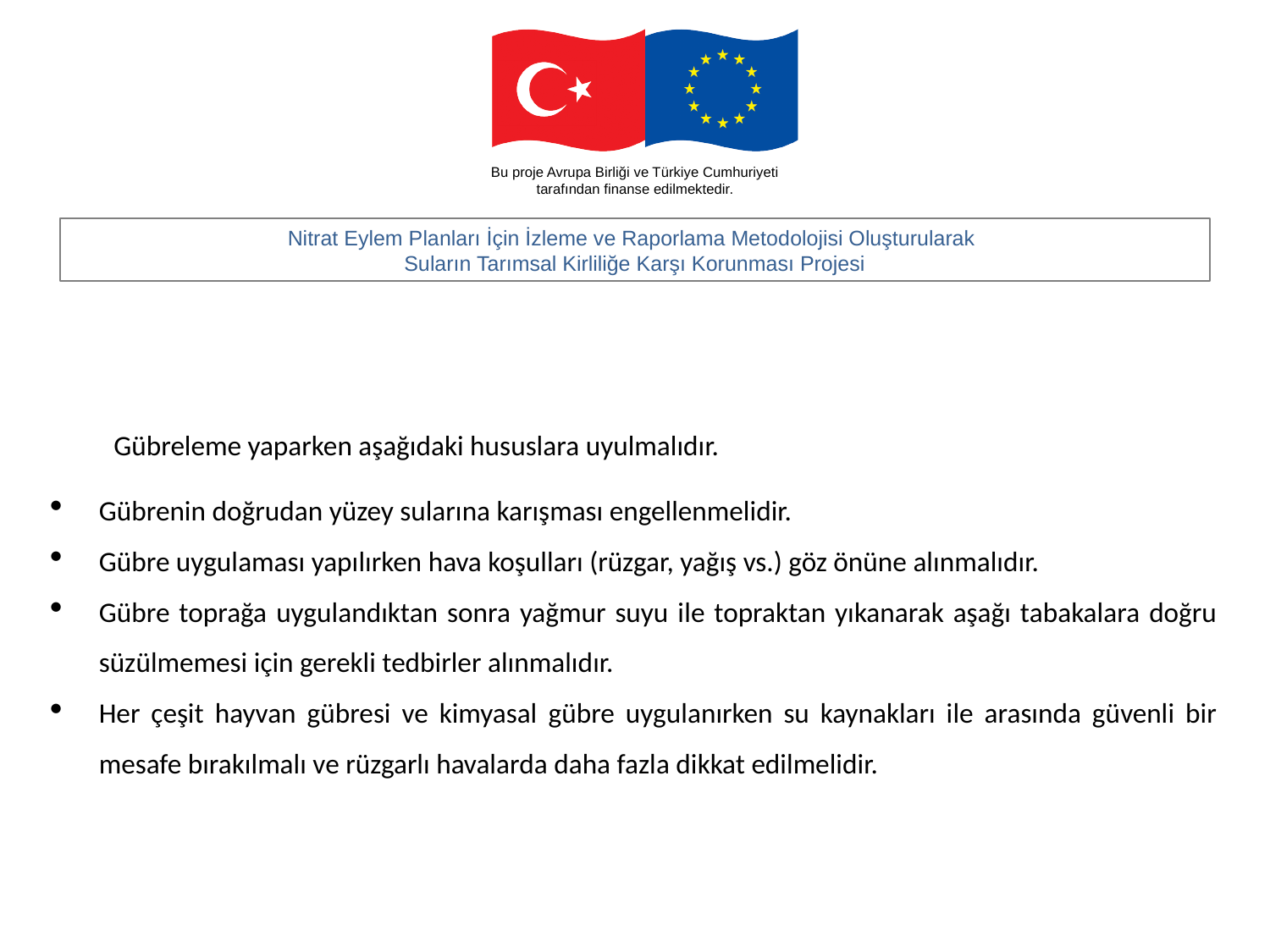

Gübreleme yaparken aşağıdaki hususlara uyulmalıdır.
Gübrenin doğrudan yüzey sularına karışması engellenmelidir.
Gübre uygulaması yapılırken hava koşulları (rüzgar, yağış vs.) göz önüne alınmalıdır.
Gübre toprağa uygulandıktan sonra yağmur suyu ile topraktan yıkanarak aşağı tabakalara doğru süzülmemesi için gerekli tedbirler alınmalıdır.
Her çeşit hayvan gübresi ve kimyasal gübre uygulanırken su kaynakları ile arasında güvenli bir mesafe bırakılmalı ve rüzgarlı havalarda daha fazla dikkat edilmelidir.